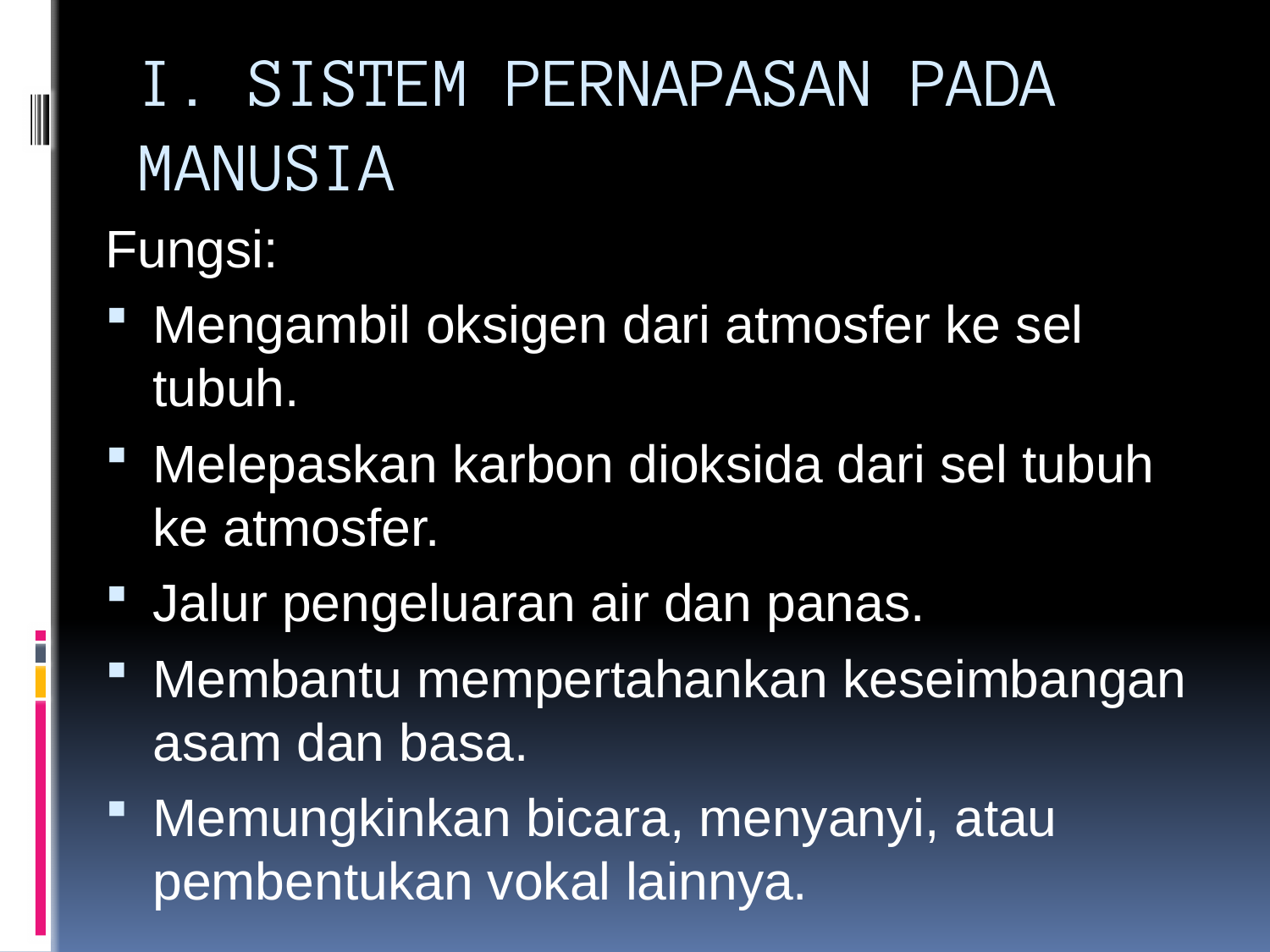

# I. SISTEM PERNAPASAN PADA MANUSIA
Fungsi:
Mengambil oksigen dari atmosfer ke sel tubuh.
Melepaskan karbon dioksida dari sel tubuh ke atmosfer.
Jalur pengeluaran air dan panas.
Membantu mempertahankan keseimbangan asam dan basa.
Memungkinkan bicara, menyanyi, atau pembentukan vokal lainnya.